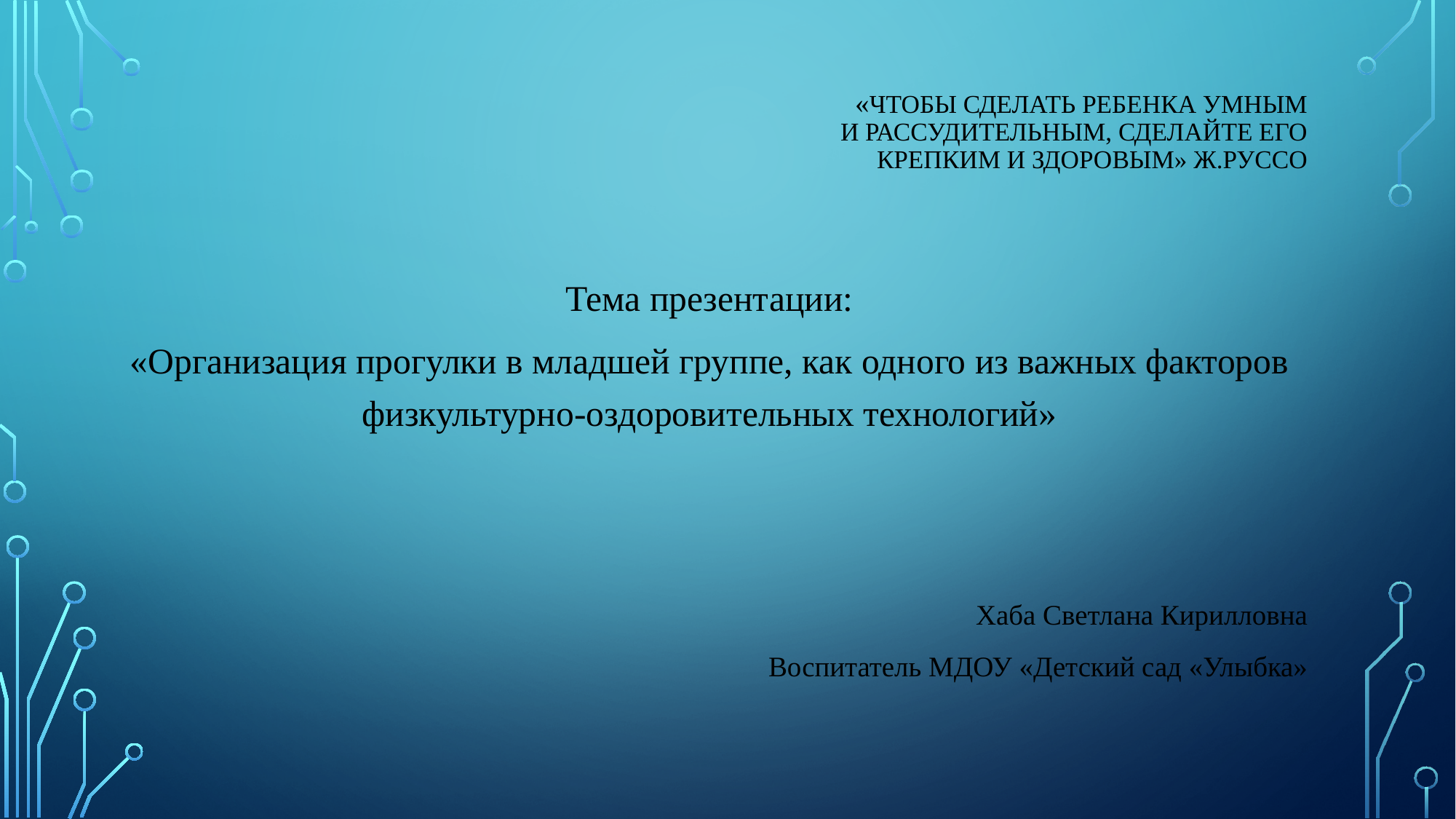

# «Чтобы сделать ребенка умным и рассудительным, сделайте его крепким и здоровым» Ж.Руссо

Тема презентации:
«Организация прогулки в младшей группе, как одного из важных факторов физкультурно-оздоровительных технологий»

Хаба Светлана Кирилловна
Воспитатель МДОУ «Детский сад «Улыбка»